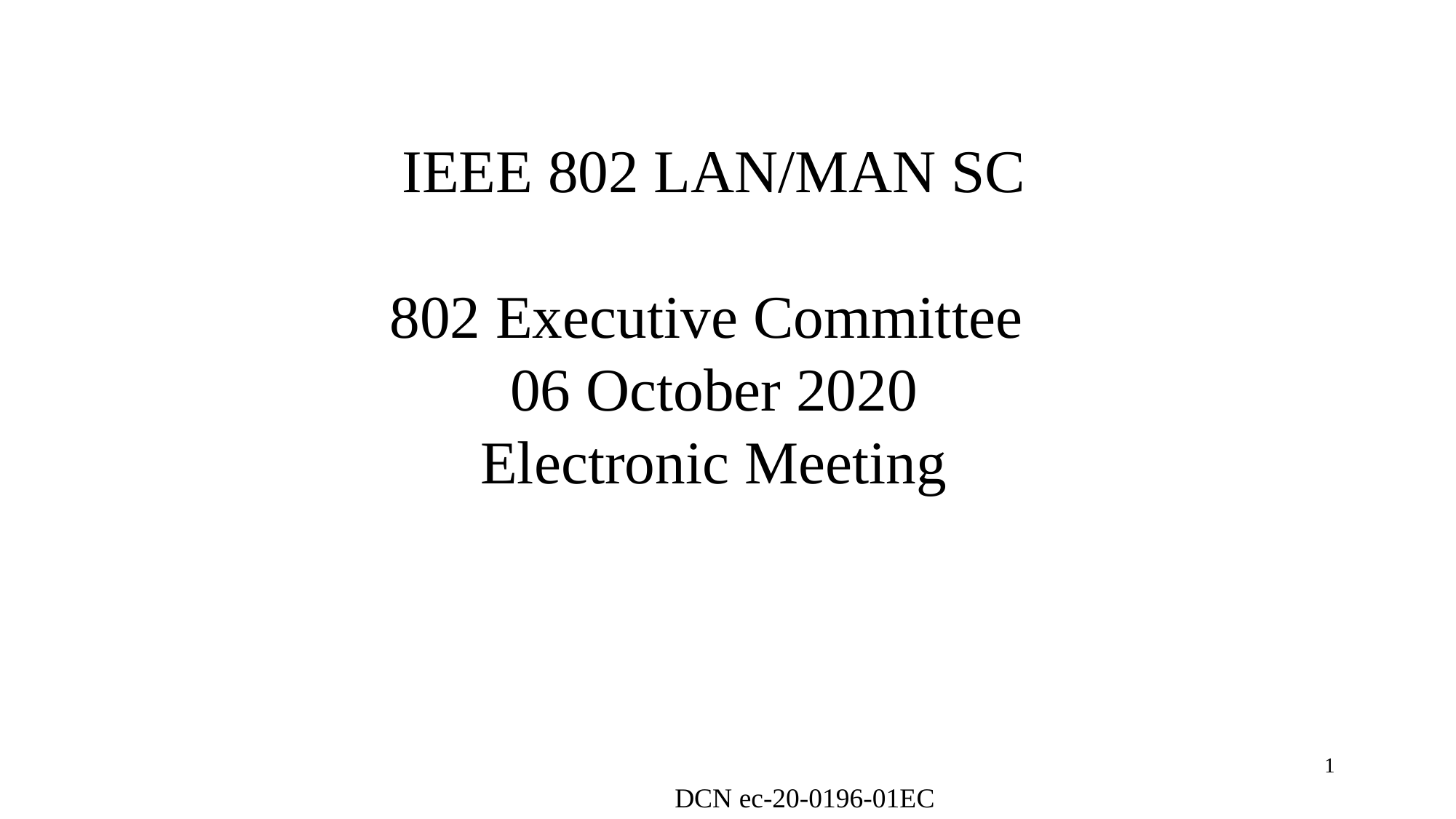

# IEEE 802 LAN/MAN SC 802 Executive Committee 06 October 2020 Electronic Meeting
1
DCN ec-20-0196-01EC